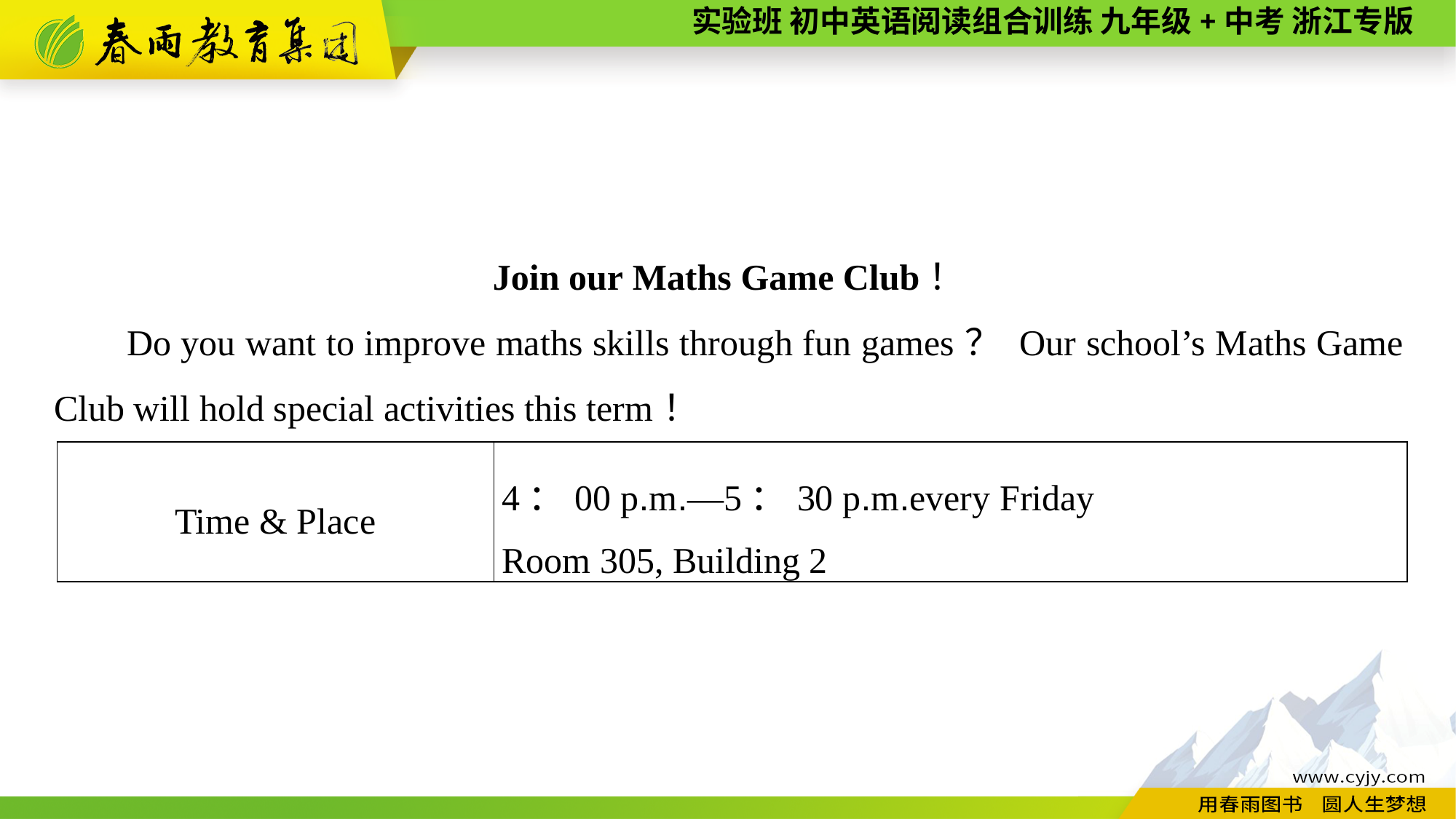

Join our Maths Game Club！
Do you want to improve maths skills through fun games？ Our school’s Maths Game Club will hold special activities this term！
| Time & Place | 4：00 p.m.—5：30 p.m.every Friday Room 305, Building 2 |
| --- | --- |